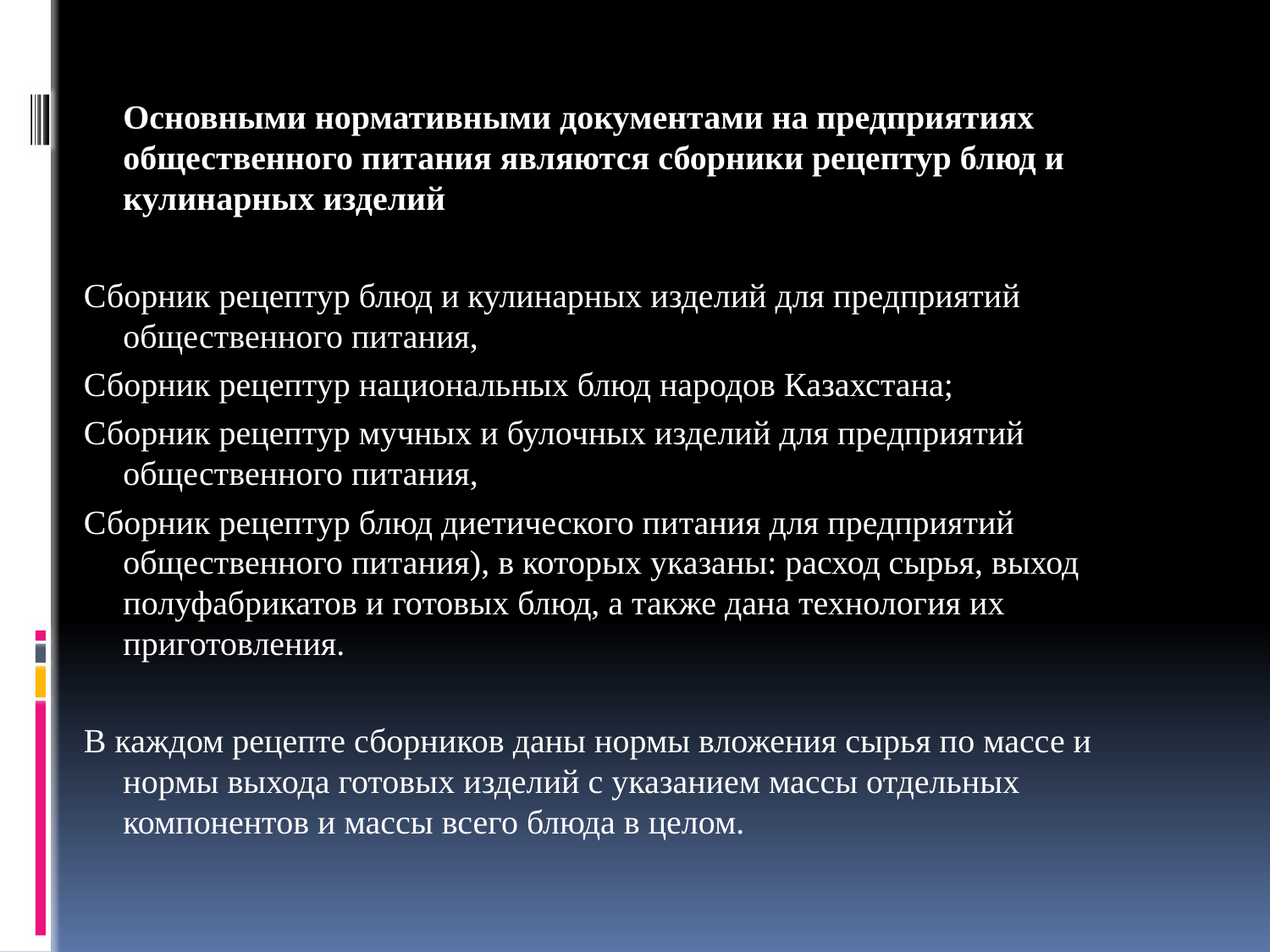

#
		Основными нормативными документами на предприятиях общественного питания являются сборники рецептур блюд и кулинарных изделий

Сборник рецептур блюд и кулинарных изделий для предприятий общественного питания,
Сборник рецептур национальных блюд народов Казахстана;
Сборник рецептур мучных и булочных изделий для предприятий общественного питания,
Сборник рецептур блюд диетического питания для предприятий общественного питания), в которых указаны: расход сырья, выход полуфабрикатов и готовых блюд, а также дана технология их приготовления.

В каждом рецепте сборников даны нормы вложения сырья по массе и нормы выхода готовых изделий с указанием массы отдельных компонентов и массы всего блюда в целом.